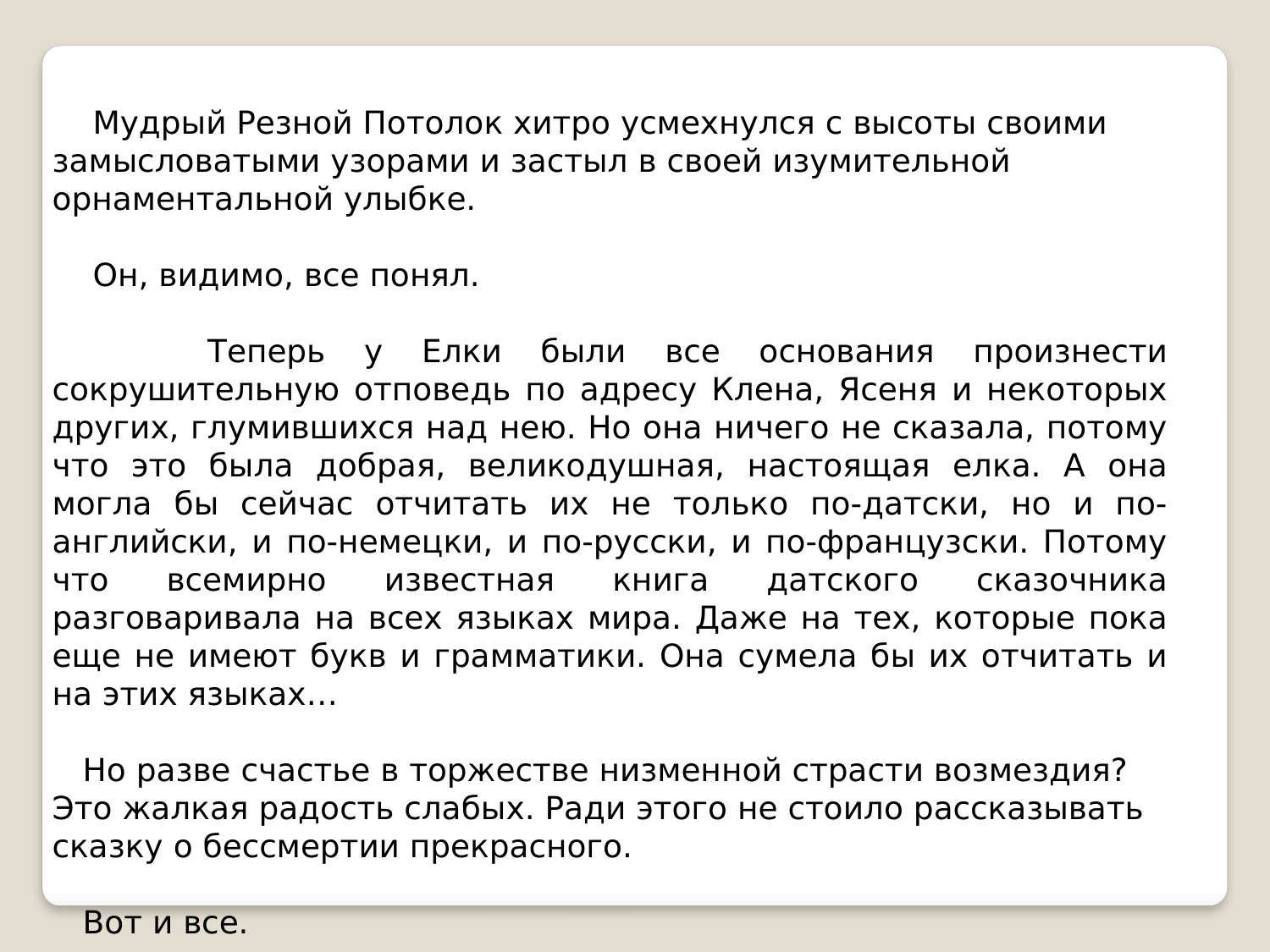

Мудрый Резной Потолок хитро усмехнулся с высоты своими замысловатыми узорами и застыл в своей изумительной орнаментальной улыбке.

    Он, видимо, все понял.

    Теперь у Елки были все основания произнести сокрушительную отповедь по адресу Клена, Ясеня и некоторых других, глумившихся над нею. Но она ничего не сказала, потому что это была добрая, великодушная, настоящая елка. А она могла бы сейчас отчитать их не только по-датски, но и по-английски, и по-немецки, и по-русски, и по-французски. Потому что всемирно известная книга датского сказочника разговаривала на всех языках мира. Даже на тех, которые пока еще не имеют букв и грамматики. Она сумела бы их отчитать и на этих языках…

   Но разве счастье в торжестве низменной страсти возмездия? Это жалкая радость слабых. Ради этого не стоило рассказывать сказку о бессмертии прекрасного.

   Вот и все.